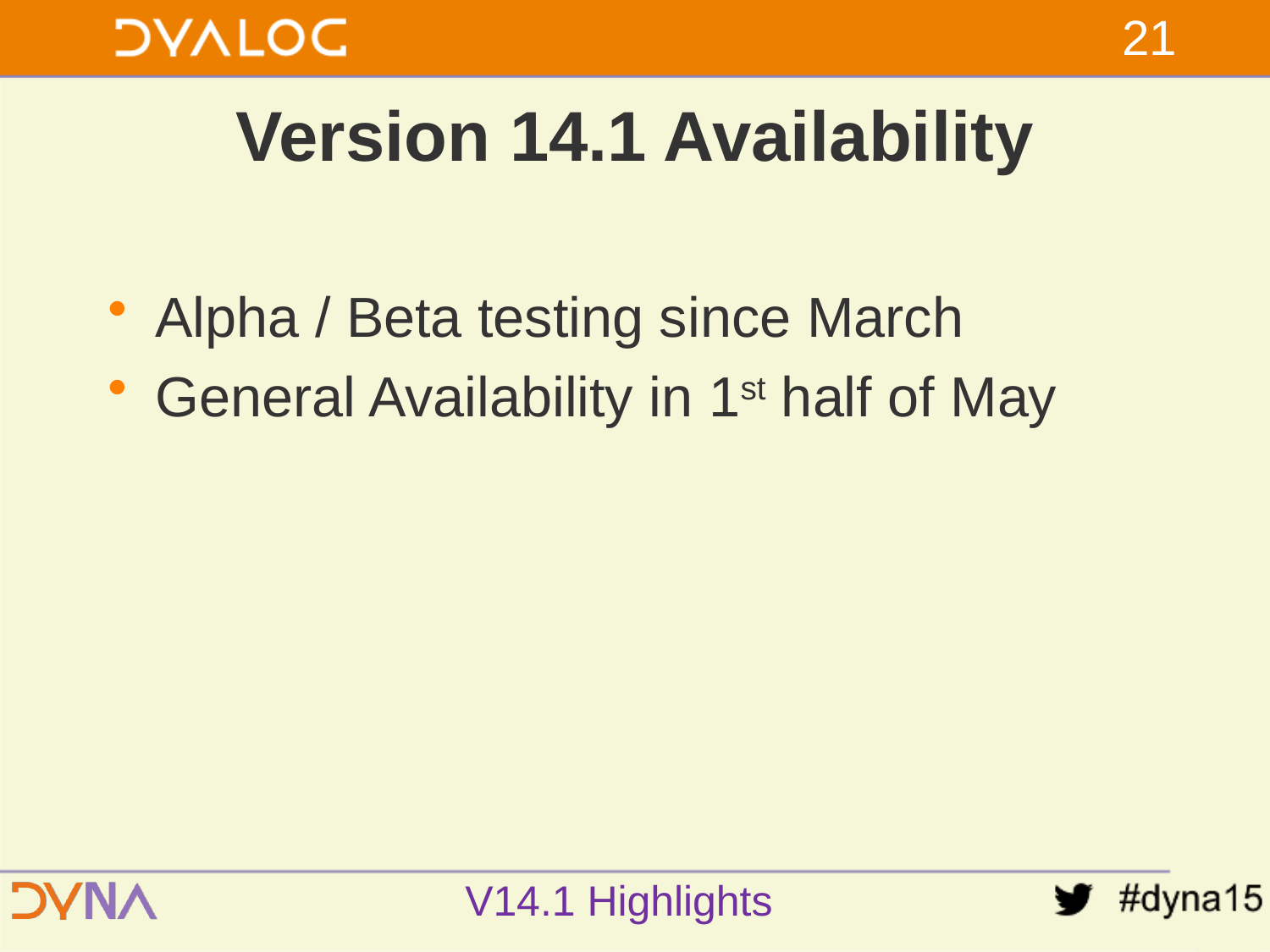

21
# Version 14.1 Availability
Alpha / Beta testing since March
General Availability in 1st half of May

V14.1 Highlights